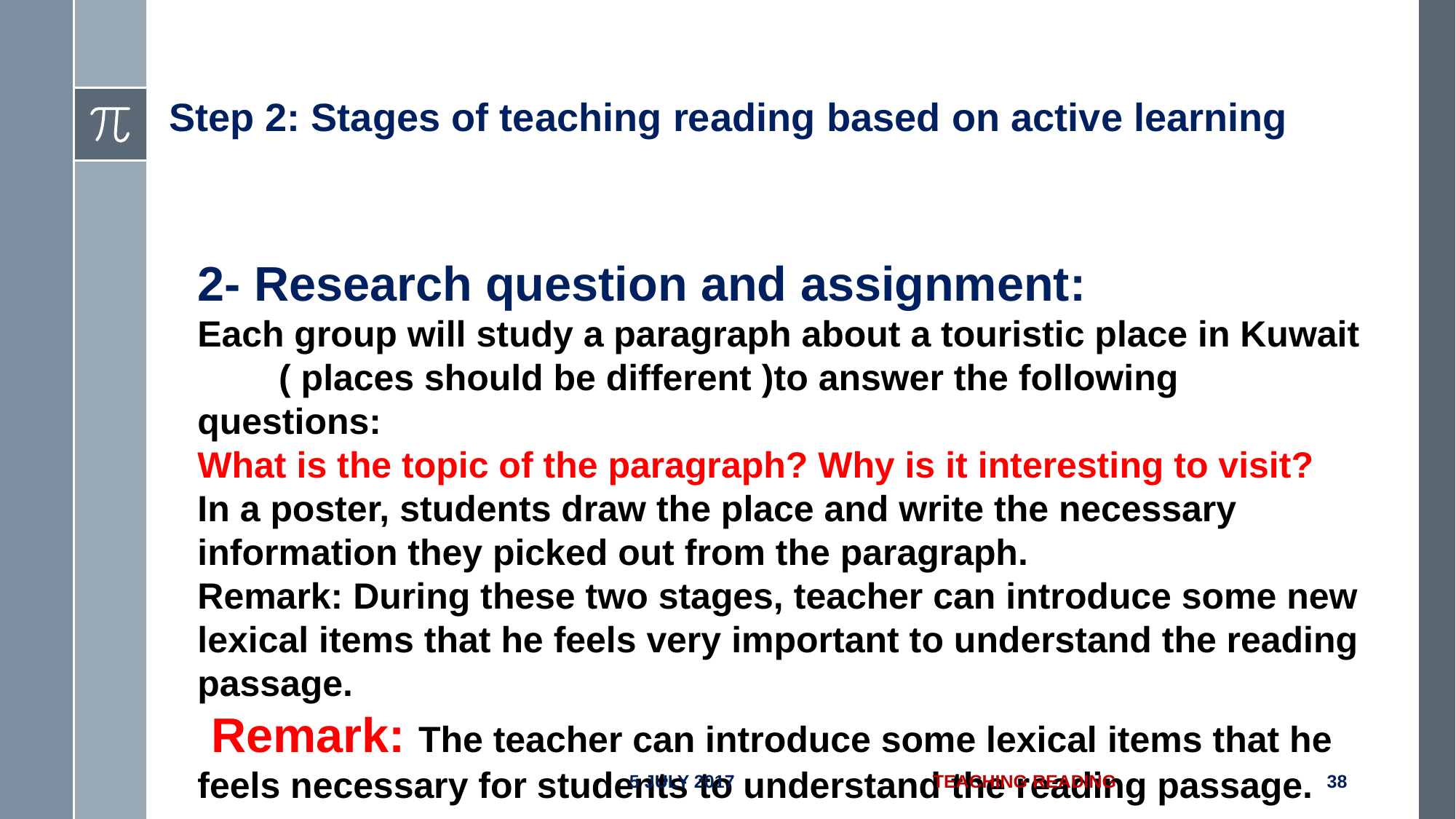

# Step 2: Stages of teaching reading based on active learning
2- Research question and assignment:
Each group will study a paragraph about a touristic place in Kuwait         ( places should be different )to answer the following questions:
What is the topic of the paragraph? Why is it interesting to visit?
In a poster, students draw the place and write the necessary information they picked out from the paragraph.
Remark: During these two stages, teacher can introduce some new lexical items that he feels very important to understand the reading passage.
 Remark: The teacher can introduce some lexical items that he feels necessary for students to understand the reading passage.

5 July 2017
Teaching Reading
38